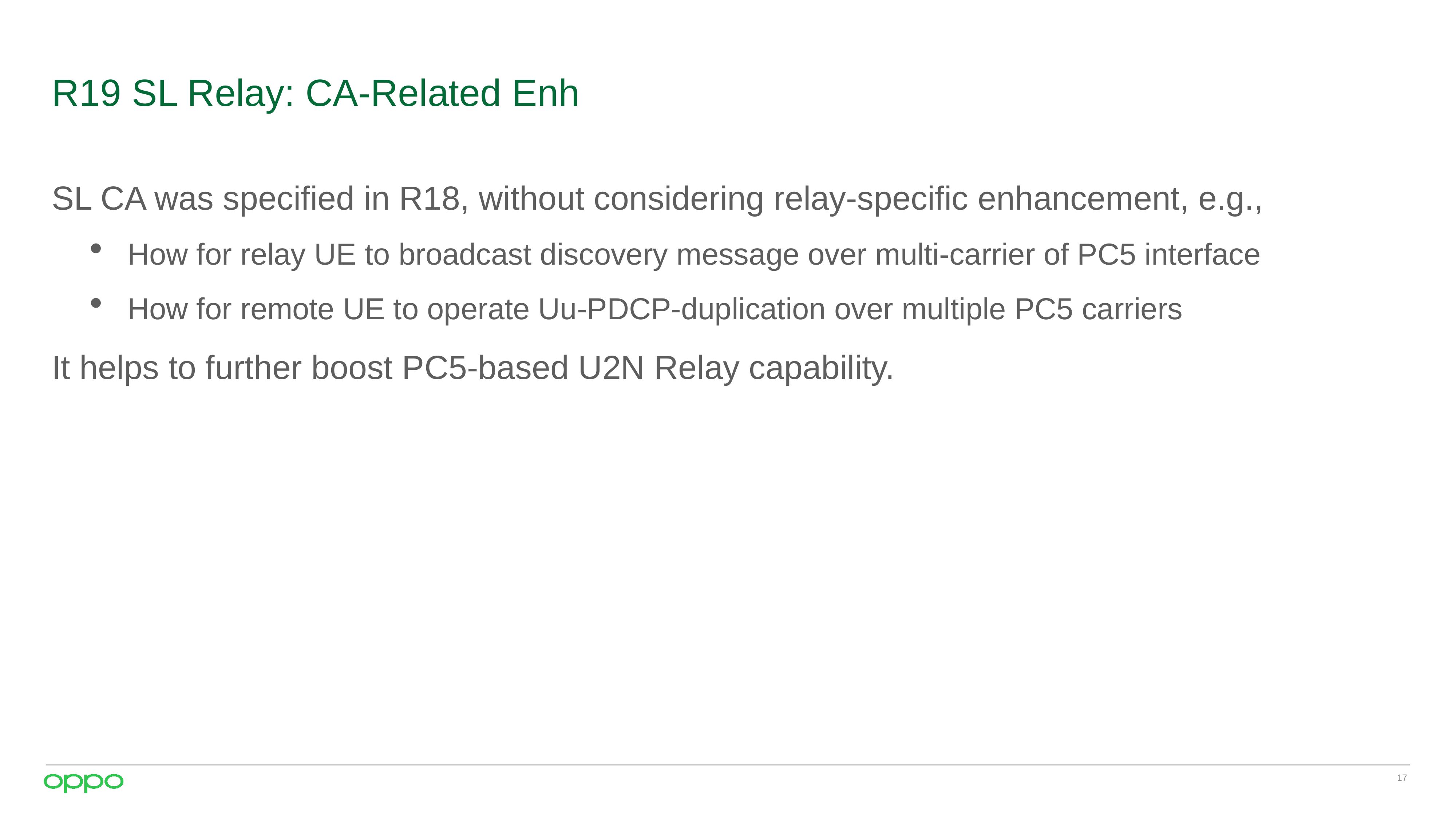

# R19 SL Relay: CA-Related Enh
SL CA was specified in R18, without considering relay-specific enhancement, e.g.,
How for relay UE to broadcast discovery message over multi-carrier of PC5 interface
How for remote UE to operate Uu-PDCP-duplication over multiple PC5 carriers
It helps to further boost PC5-based U2N Relay capability.